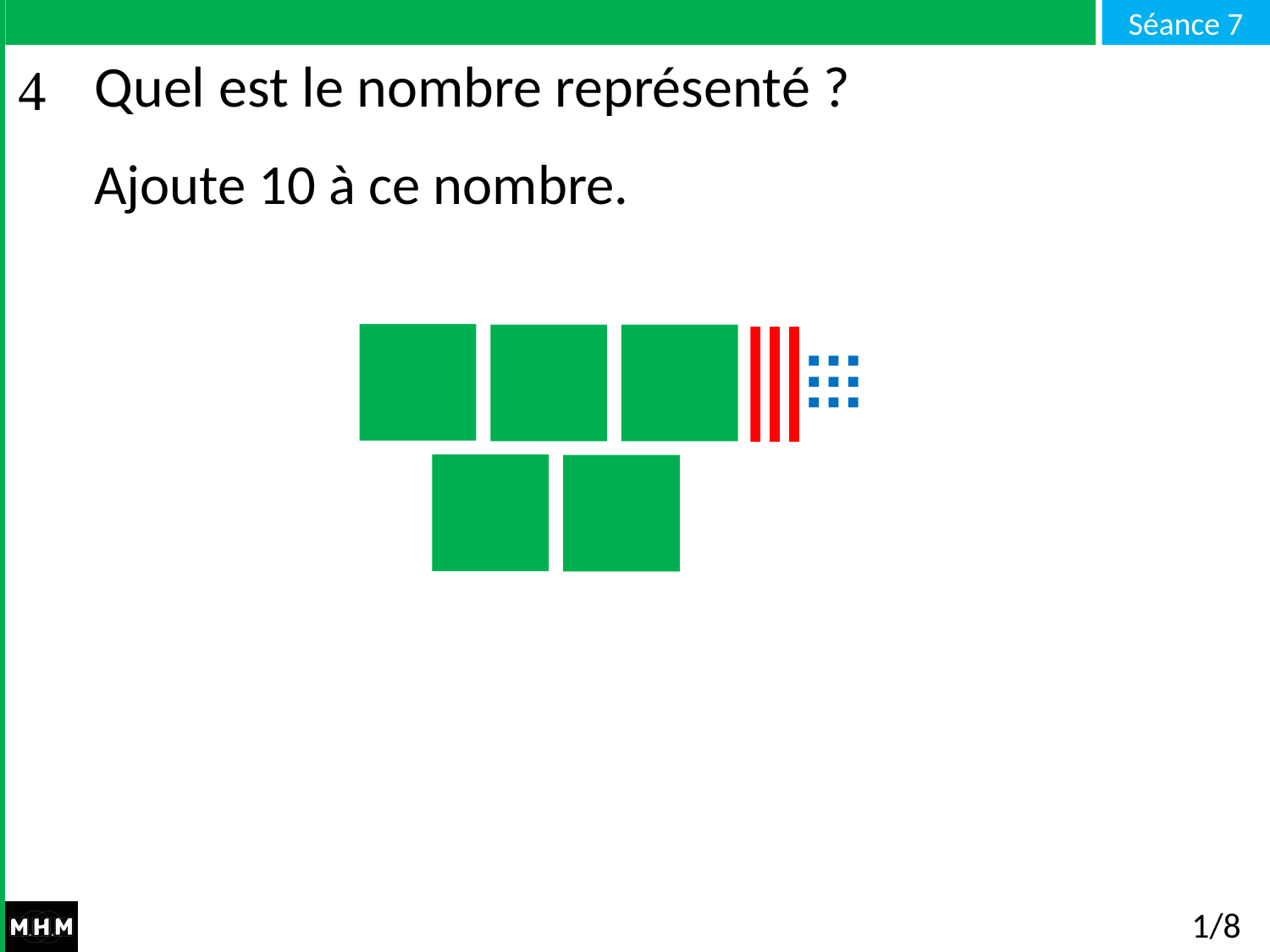

# Quel est le nombre représenté ?
Ajoute 10 à ce nombre.

1/8